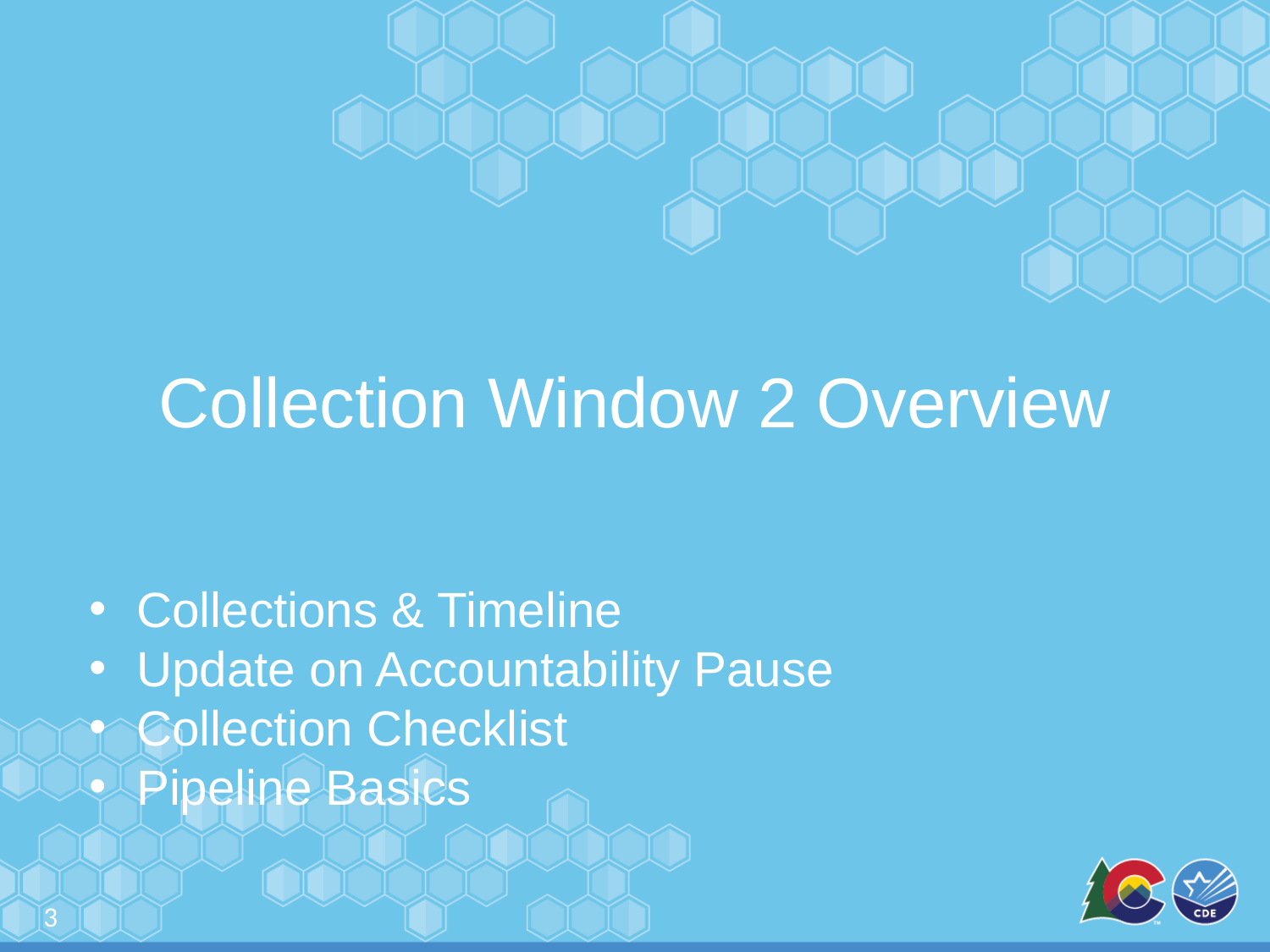

# Collection Window 2 Overview
Collections & Timeline
Update on Accountability Pause
Collection Checklist
Pipeline Basics
3